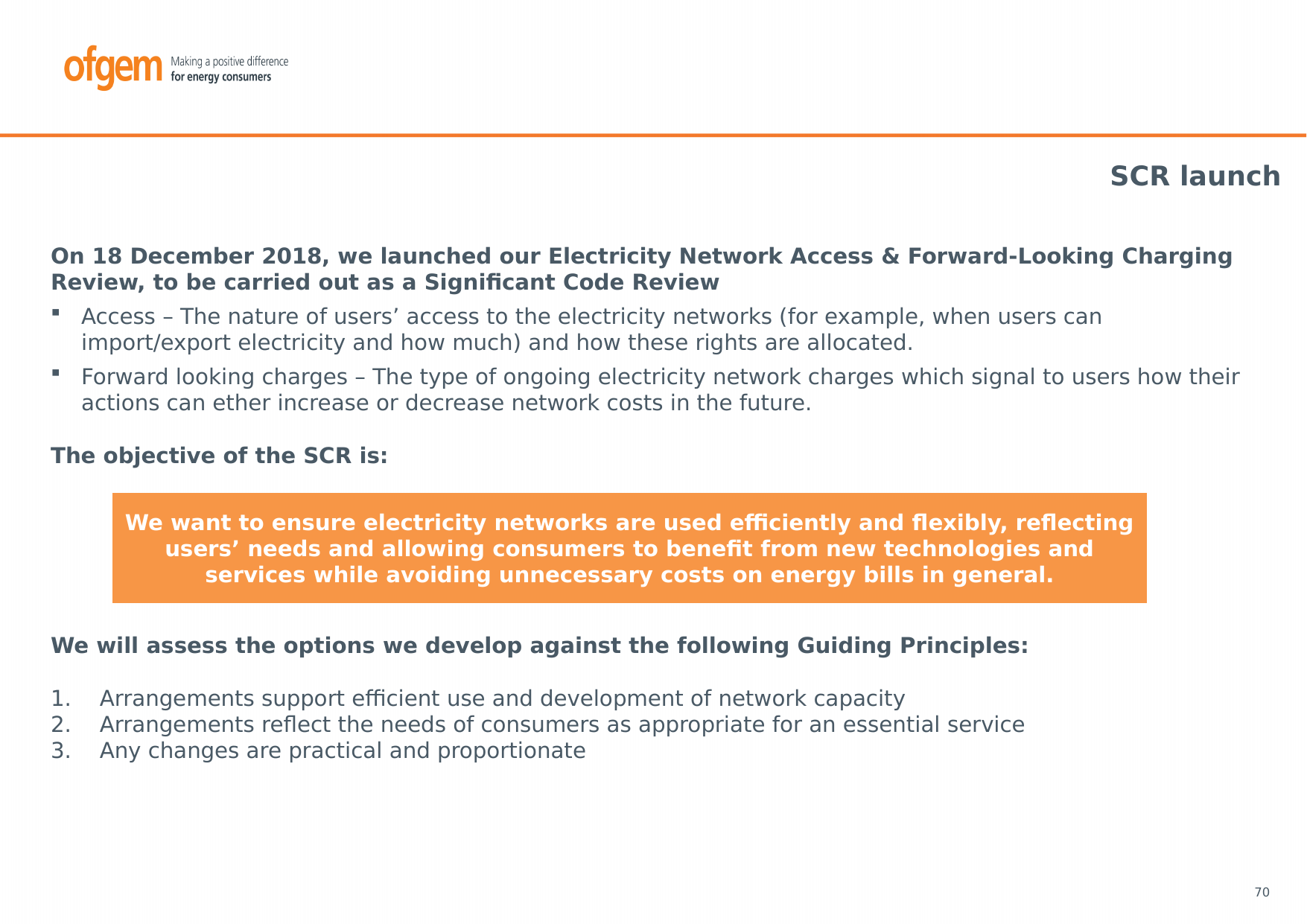

# SCR launch
On 18 December 2018, we launched our Electricity Network Access & Forward-Looking Charging Review, to be carried out as a Significant Code Review
Access – The nature of users’ access to the electricity networks (for example, when users can import/export electricity and how much) and how these rights are allocated.
Forward looking charges – The type of ongoing electricity network charges which signal to users how their actions can ether increase or decrease network costs in the future.
The objective of the SCR is:
We want to ensure electricity networks are used efficiently and flexibly, reflecting users’ needs and allowing consumers to benefit from new technologies and services while avoiding unnecessary costs on energy bills in general.
We will assess the options we develop against the following Guiding Principles:

Arrangements support efficient use and development of network capacity
Arrangements reflect the needs of consumers as appropriate for an essential service
Any changes are practical and proportionate

70